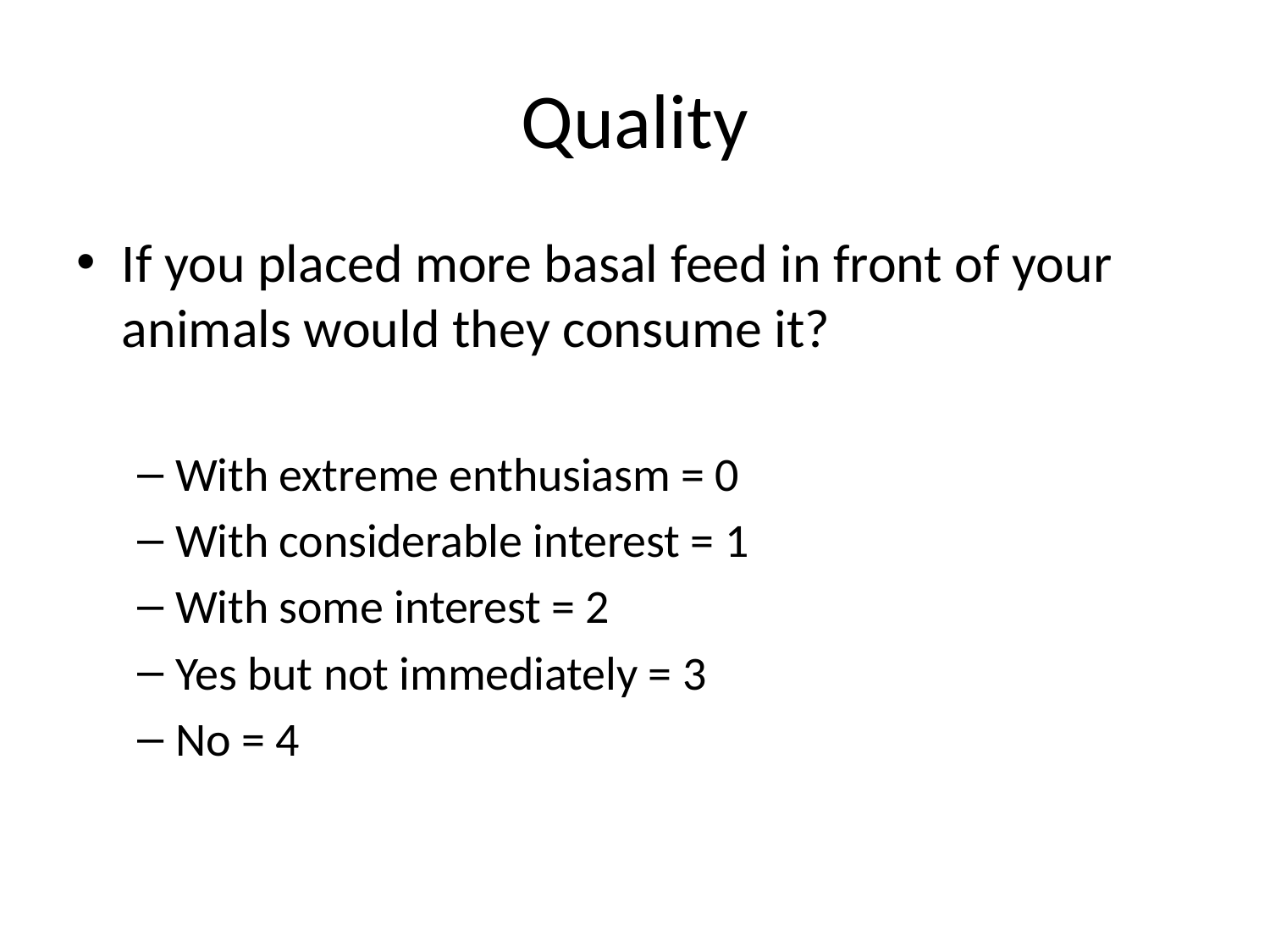

# Quality
If you placed more basal feed in front of your animals would they consume it?

With extreme enthusiasm = 0
With considerable interest = 1
With some interest = 2
Yes but not immediately = 3
No = 4